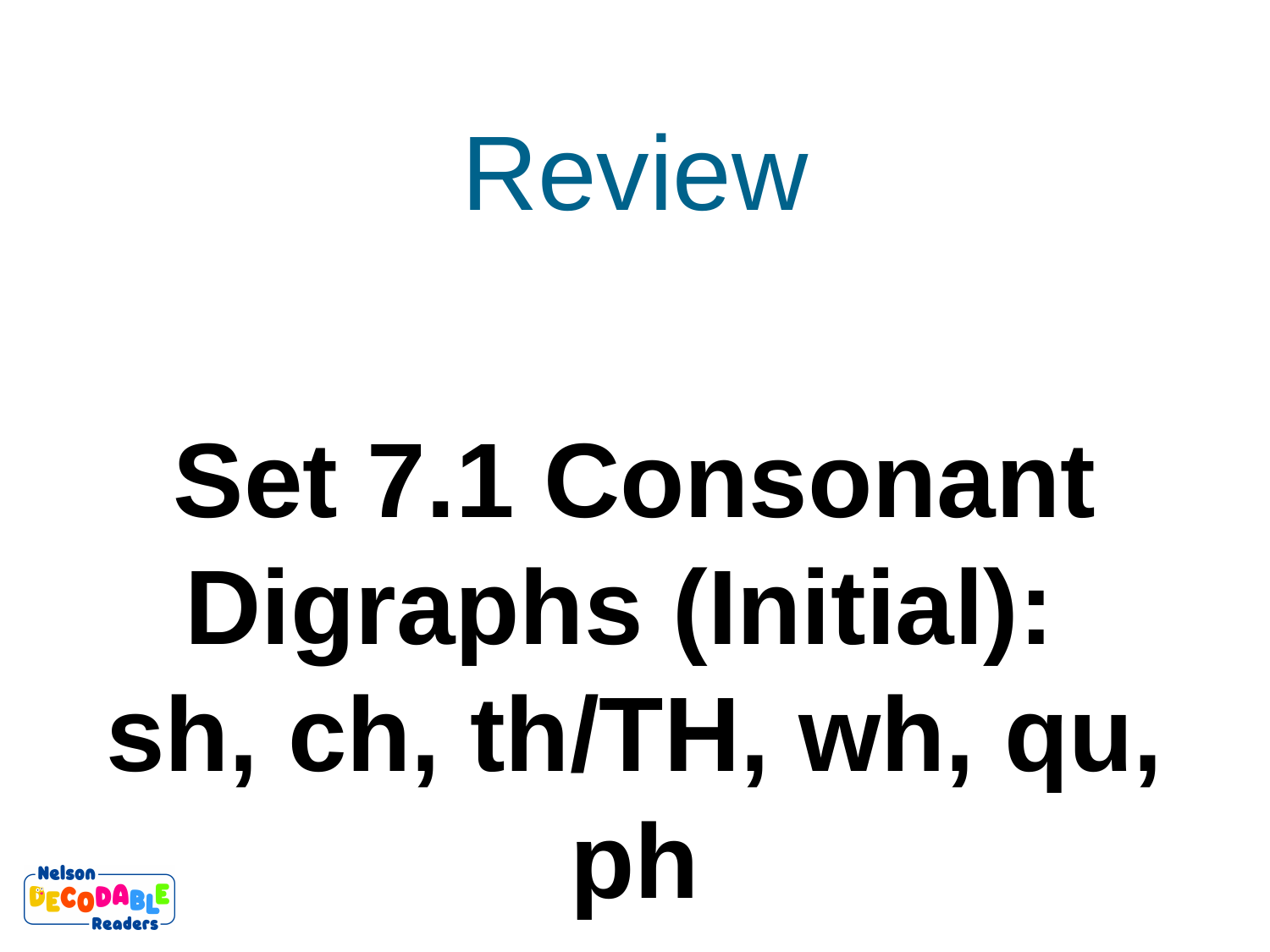

Review
Set 7.1 Consonant Digraphs (Initial):
sh, ch, th/TH, wh, qu, ph